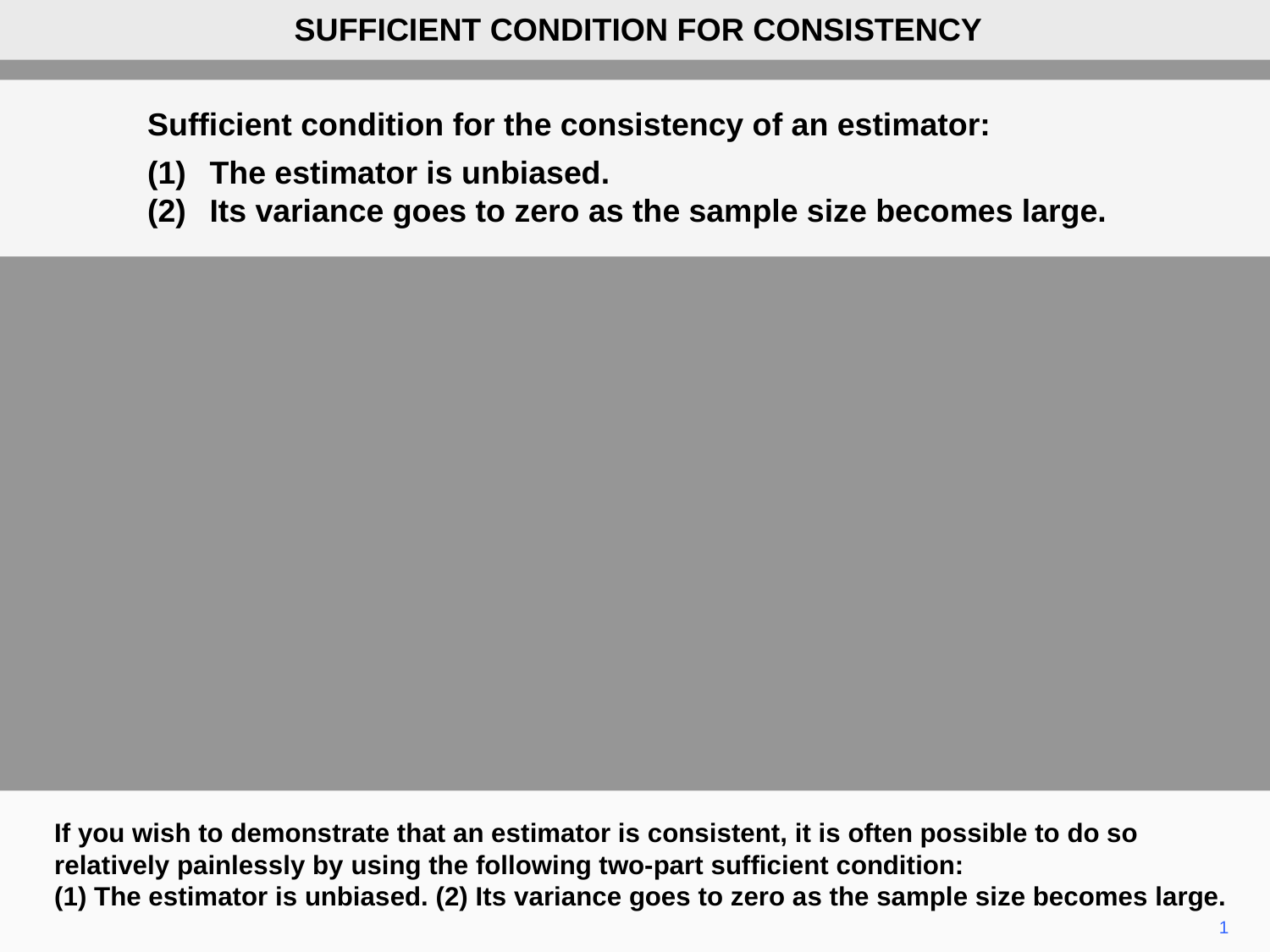

SUFFICIENT CONDITION FOR CONSISTENCY

Sufficient condition for the consistency of an estimator:
(1)	The estimator is unbiased.
(2)	Its variance goes to zero as the sample size becomes large.

If you wish to demonstrate that an estimator is consistent, it is often possible to do so relatively painlessly by using the following two-part sufficient condition:
(1) The estimator is unbiased. (2) Its variance goes to zero as the sample size becomes large.

1